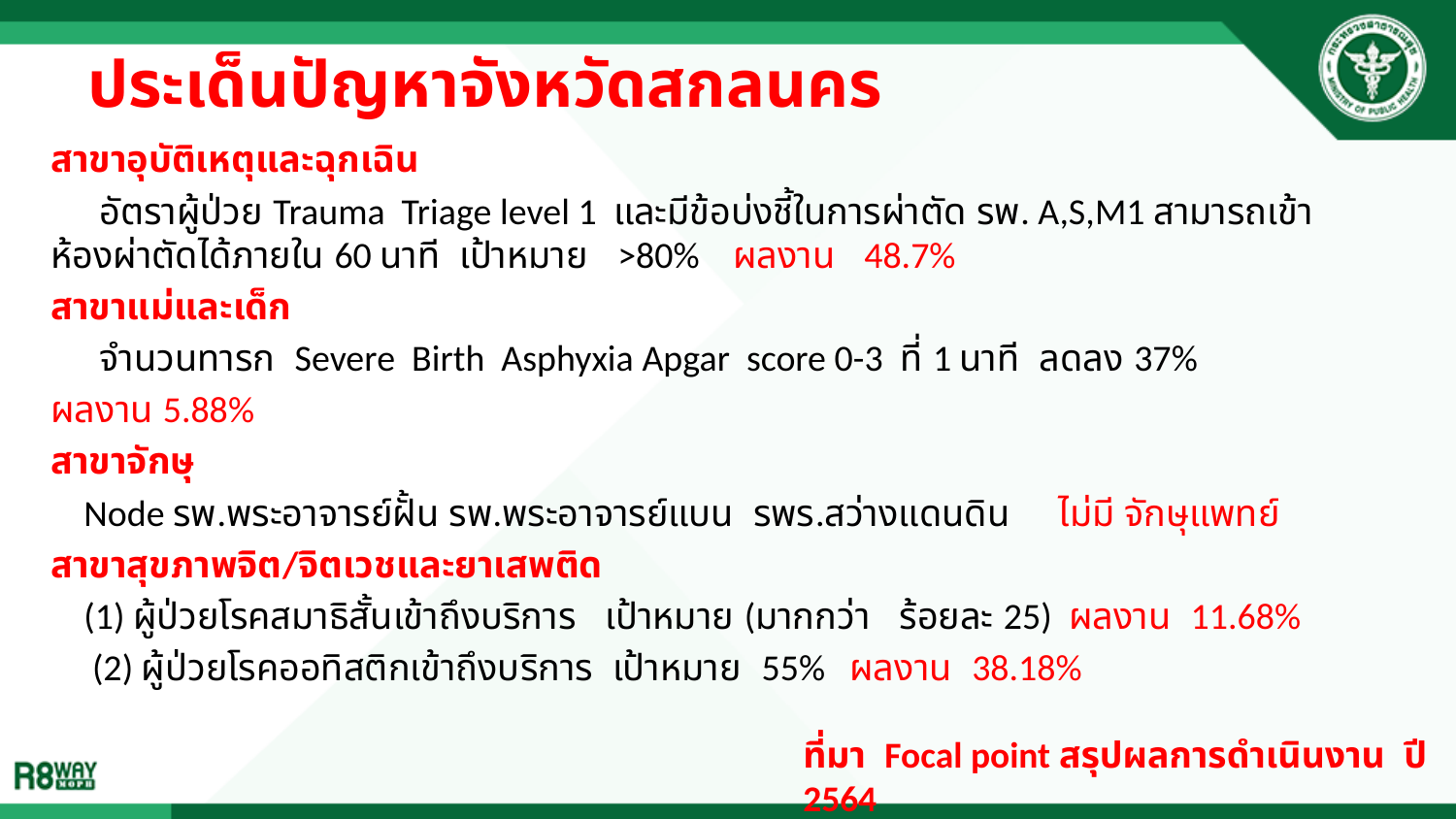

# ประเด็นปัญหาจังหวัดสกลนคร
สาขาอุบัติเหตุและฉุกเฉิน
     อัตราผู้ป่วย Trauma  Triage level 1  และมีข้อบ่งชี้ในการผ่าตัด รพ. A,S,M1 สามารถเข้าห้องผ่าตัดได้ภายใน 60 นาที  เป้าหมาย   >80%    ผลงาน   48.7%
สาขาแม่และเด็ก
     จำนวนทารก  Severe  Birth  Asphyxia Apgar  score 0-3  ที่ 1 นาที  ลดลง 37%
ผลงาน 5.88%
สาขาจักษุ
    Node รพ.พระอาจารย์ฝั้น รพ.พระอาจารย์แบน  รพร.สว่างแดนดิน     ไม่มี จักษุแพทย์
สาขาสุขภาพจิต/จิตเวชและยาเสพติด
    (1) ผู้ป่วยโรคสมาธิสั้นเข้าถึงบริการ   เป้าหมาย (มากกว่า   ร้อยละ 25)  ผลงาน  11.68%
     (2) ผู้ป่วยโรคออทิสติกเข้าถึงบริการ  เป้าหมาย  55%   ผลงาน  38.18%

ที่มา  Focal point สรุปผลการดำเนินงาน  ปี 2564